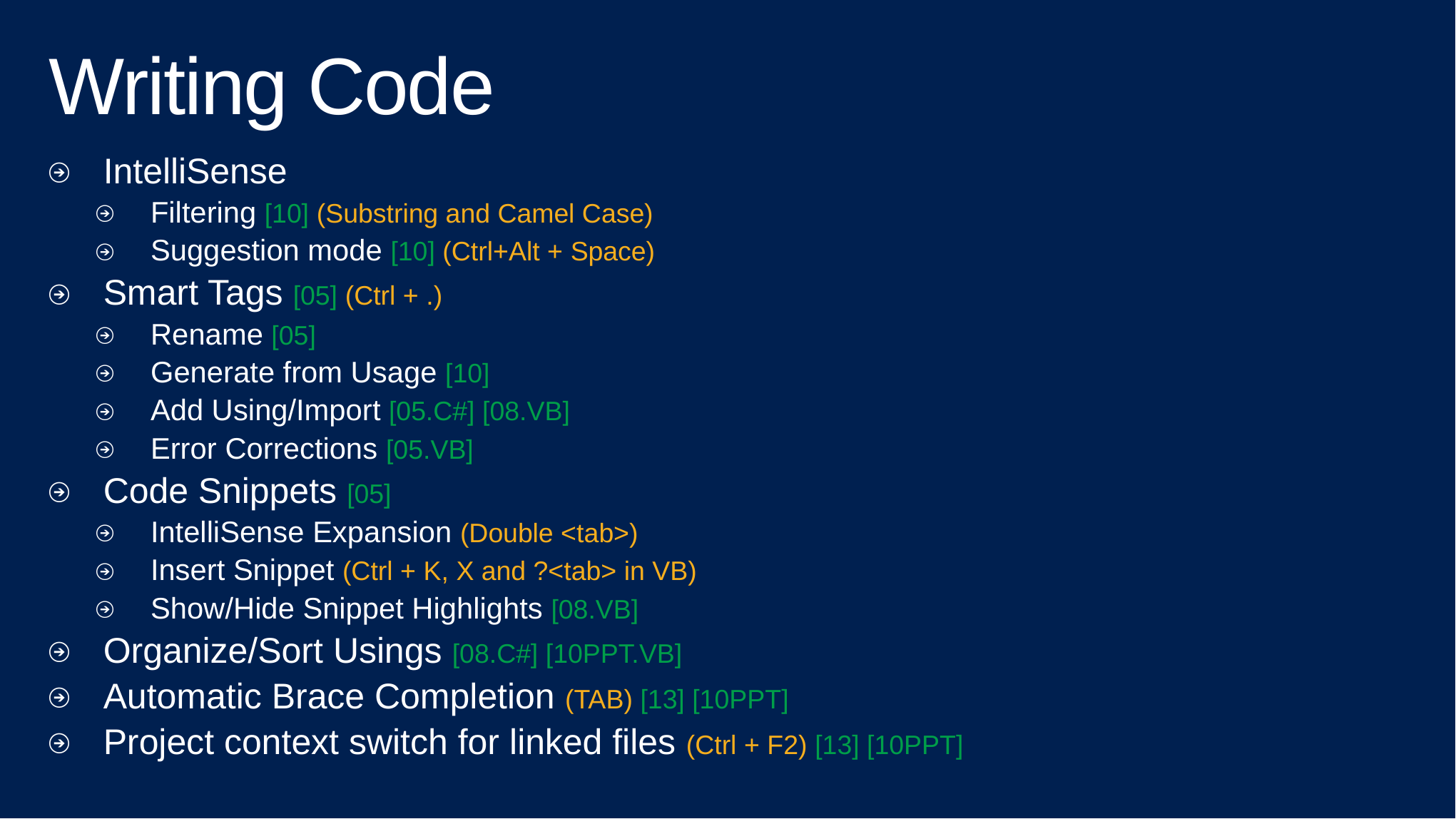

# Writing Code
IntelliSense
Filtering [10] (Substring and Camel Case)
Suggestion mode [10] (Ctrl+Alt + Space)
Smart Tags [05] (Ctrl + .)
Rename [05]
Generate from Usage [10]
Add Using/Import [05.C#] [08.VB]
Error Corrections [05.VB]
Code Snippets [05]
IntelliSense Expansion (Double <tab>)
Insert Snippet (Ctrl + K, X and ?<tab> in VB)
Show/Hide Snippet Highlights [08.VB]
Organize/Sort Usings [08.C#] [10PPT.VB]
Automatic Brace Completion (TAB) [13] [10PPT]
Project context switch for linked files (Ctrl + F2) [13] [10PPT]